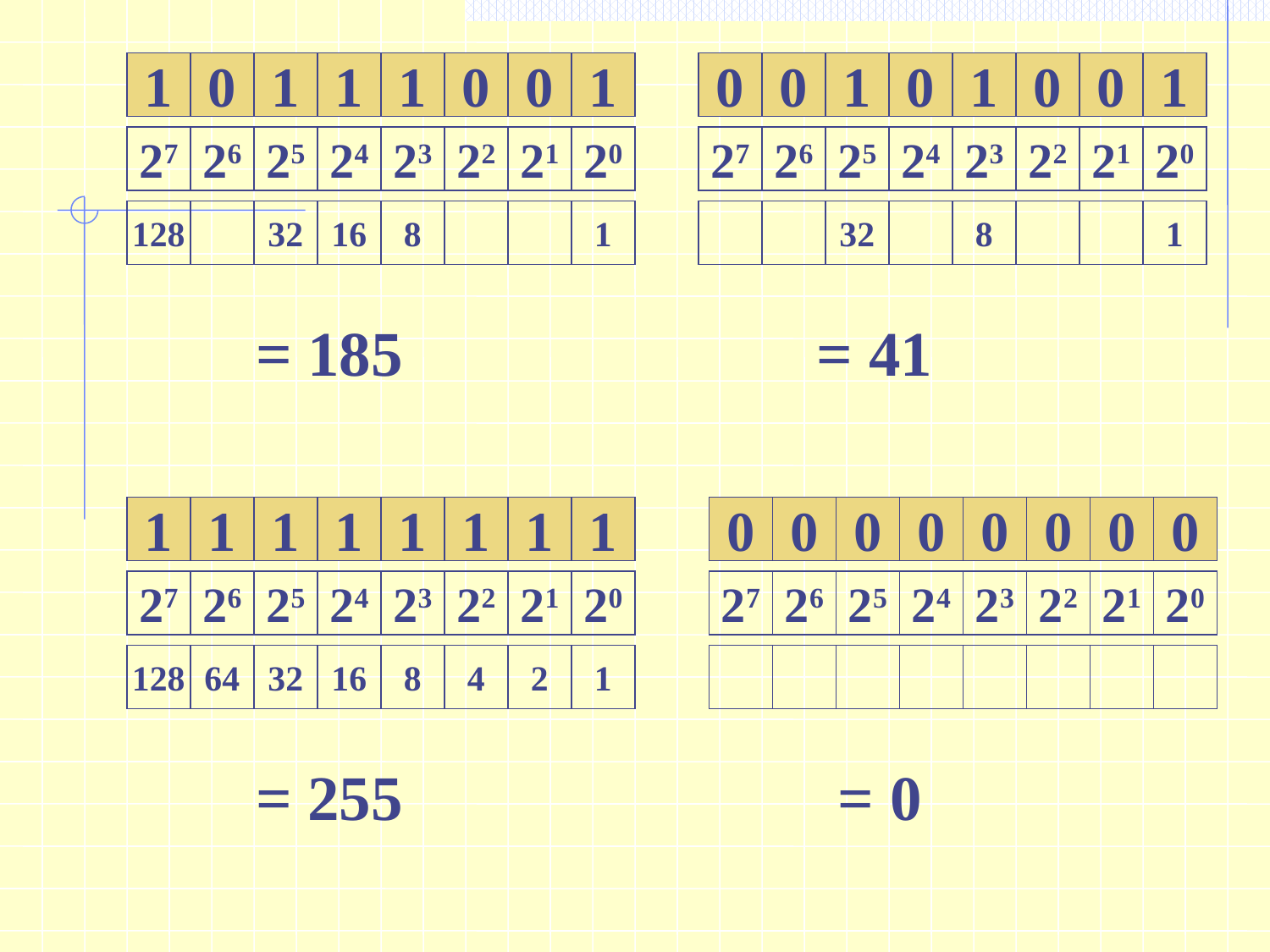

1
0
1
1
1
0
1
0
27
26
25
24
23
22
21
20
128

32
16
8

1
= 185
0
0
1
0
1
0
1
0
27
26
25
24
23
22
21
20

32

8

1
= 41
1
1
1
1
1
1
1
27
26
25
24
23
22
21
20
128
64
32
16
8
4
2
1
= 255
1
0
0
0
0
0
0
0
0
27
26
25
24
23
22
21
20

= 0